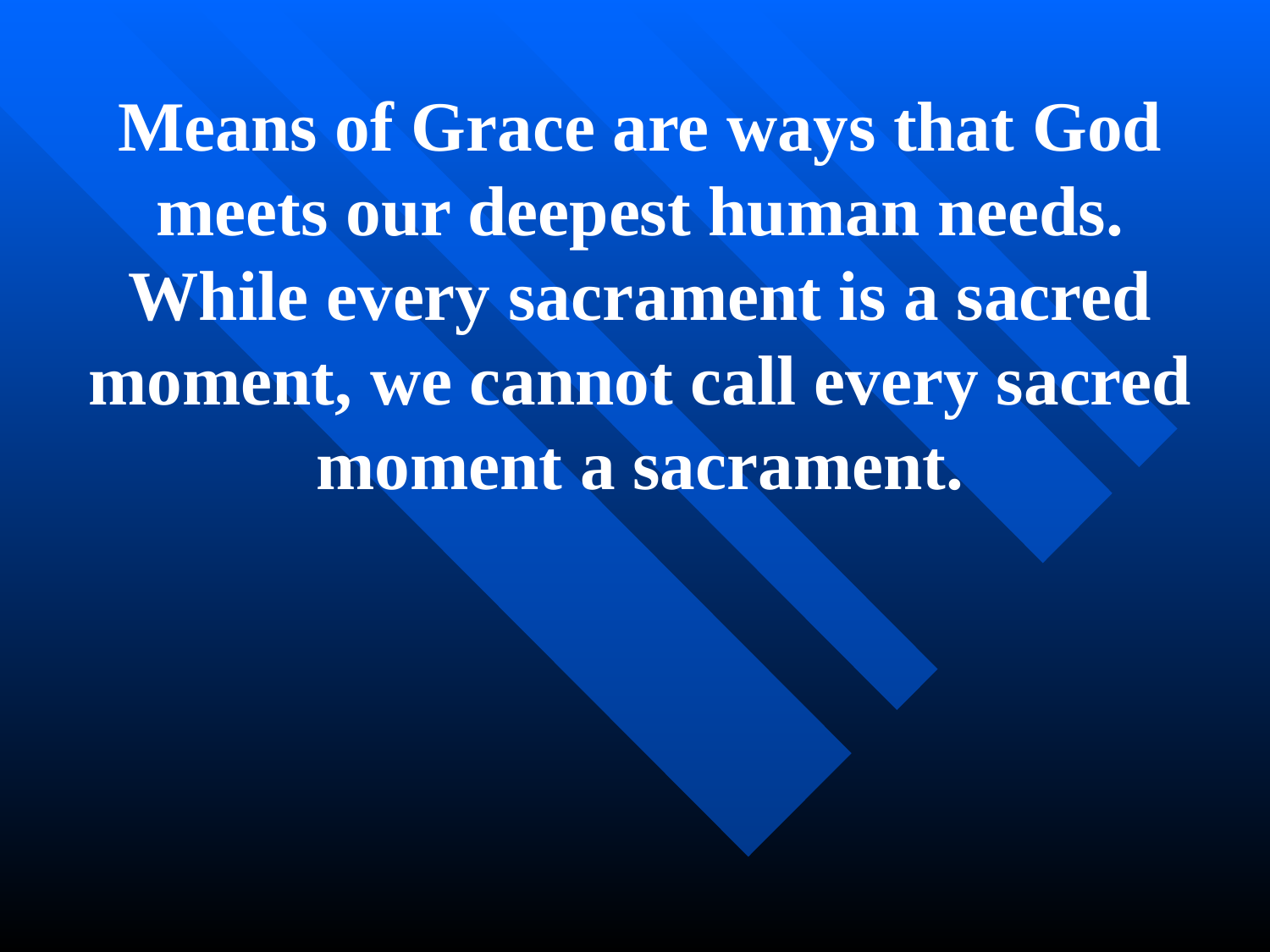

Means of Grace are ways that God meets our deepest human needs. While every sacrament is a sacred moment, we cannot call every sacred moment a sacrament.